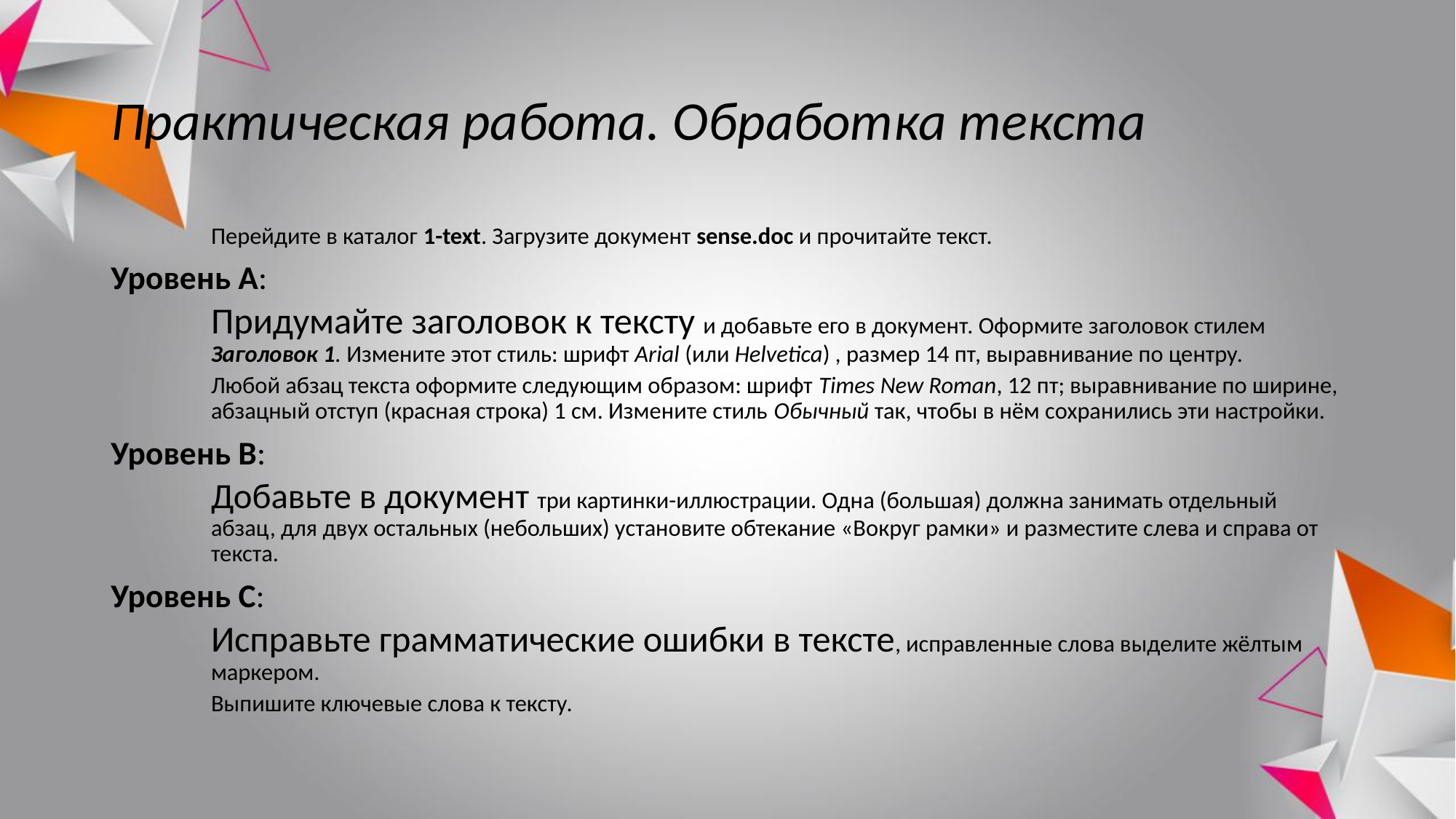

# Практическая работа. Обработка текста
Перейдите в каталог 1-text. Загрузите документ sense.doc и прочитайте текст.
Уровень А:
Придумайте заголовок к тексту и добавьте его в документ. Оформите заголовок стилем Заголовок 1. Измените этот стиль: шрифт Arial (или Helvetica) , размер 14 пт, выравнивание по центру.
Любой абзац текста оформите следующим образом: шрифт Times New Roman, 12 пт; выравнивание по ширине, абзацный отступ (красная строка) 1 см. Измените стиль Обычный так, чтобы в нём сохранились эти настройки.
Уровень B:
Добавьте в документ три картинки-иллюстрации. Одна (большая) должна занимать отдельный абзац, для двух остальных (небольших) установите обтекание «Вокруг рамки» и разместите слева и справа от текста.
Уровень C:
Исправьте грамматические ошибки в тексте, исправленные слова выделите жёлтым маркером.
Выпишите ключевые слова к тексту.